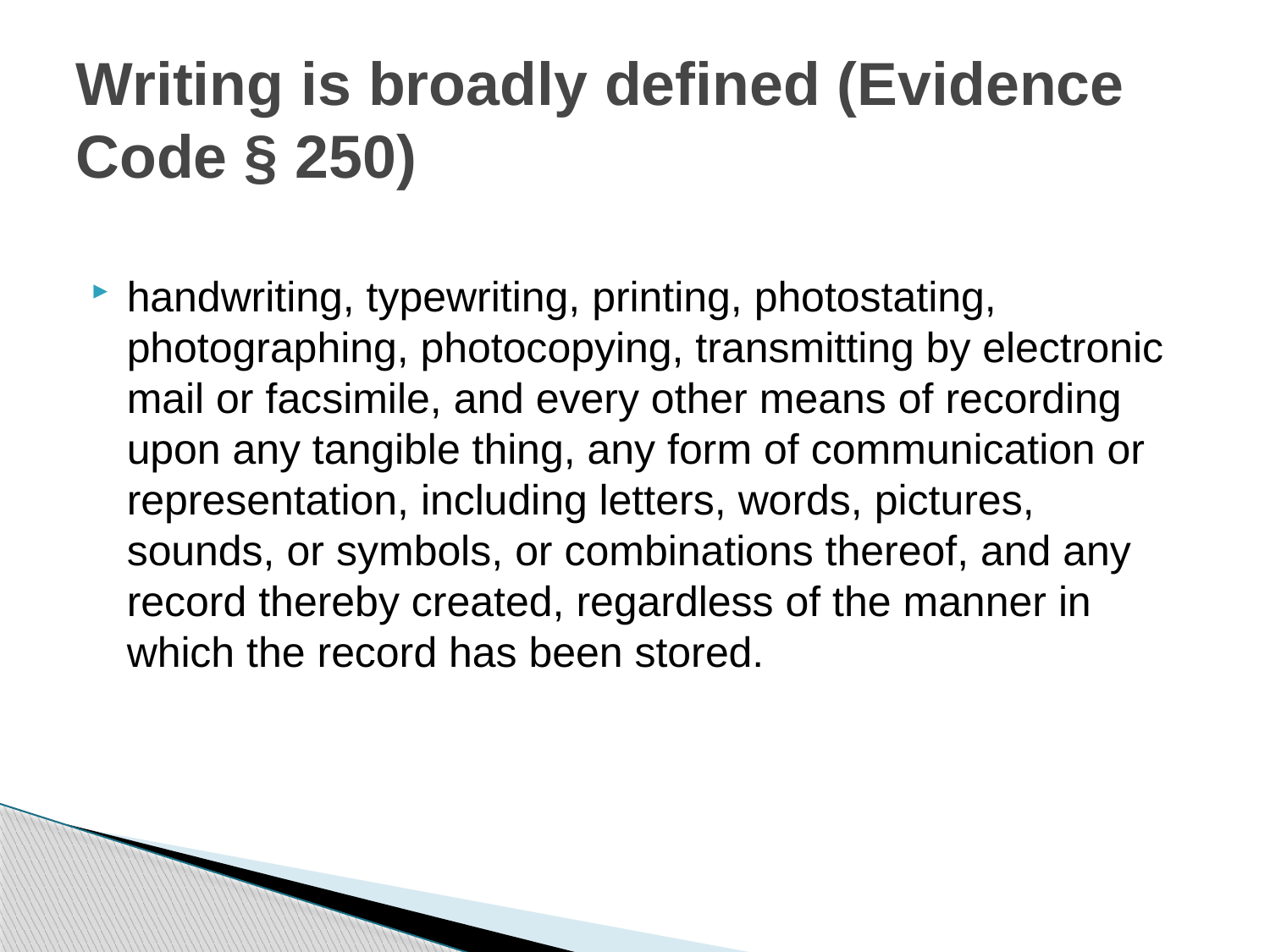

# Writing is broadly defined (Evidence Code § 250)

handwriting, typewriting, printing, photostating, photographing, photocopying, transmitting by electronic mail or facsimile, and every other means of recording upon any tangible thing, any form of communication or representation, including letters, words, pictures, sounds, or symbols, or combinations thereof, and any record thereby created, regardless of the manner in which the record has been stored.